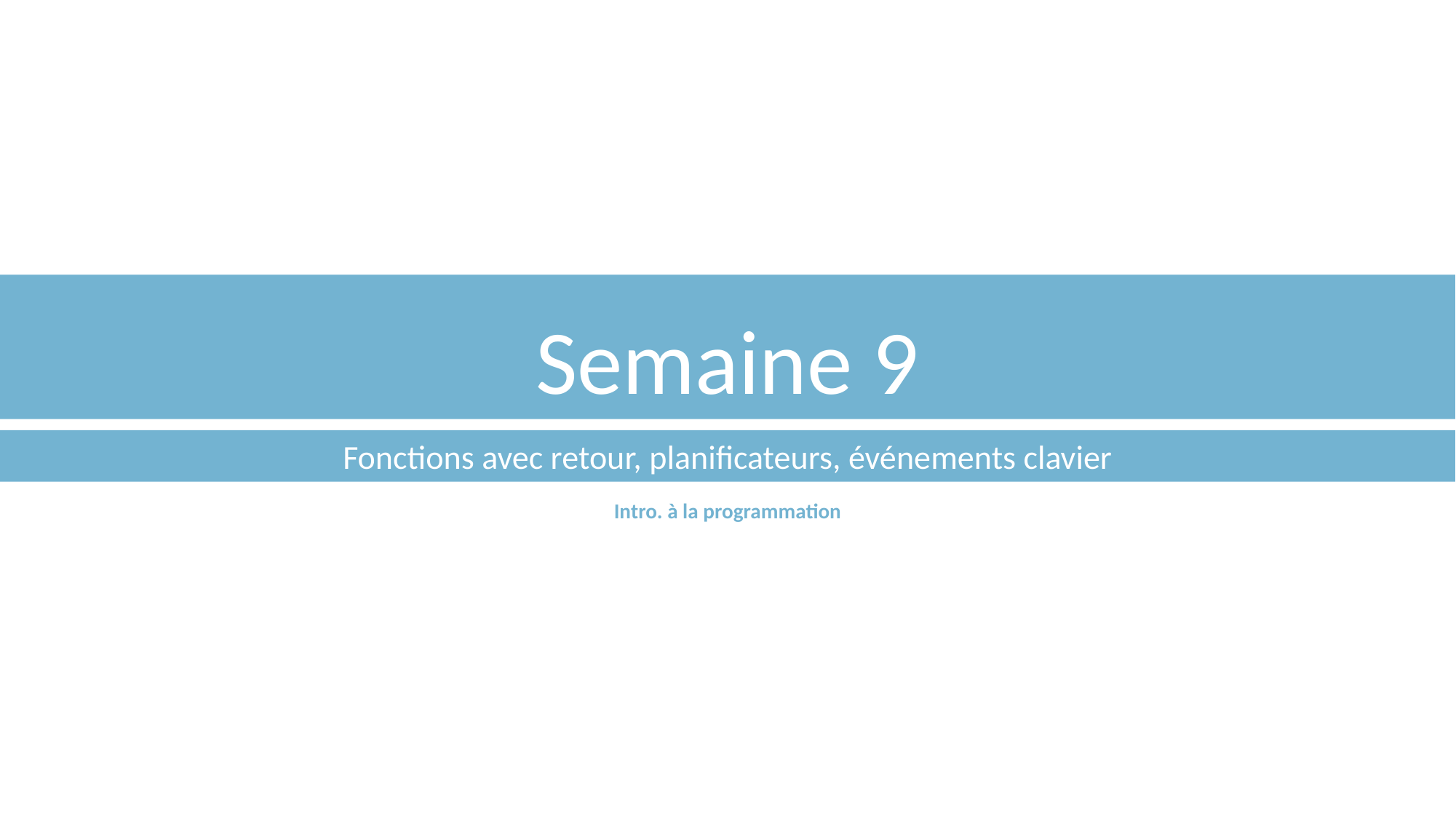

# Semaine 9
Fonctions avec retour, planificateurs, événements clavier